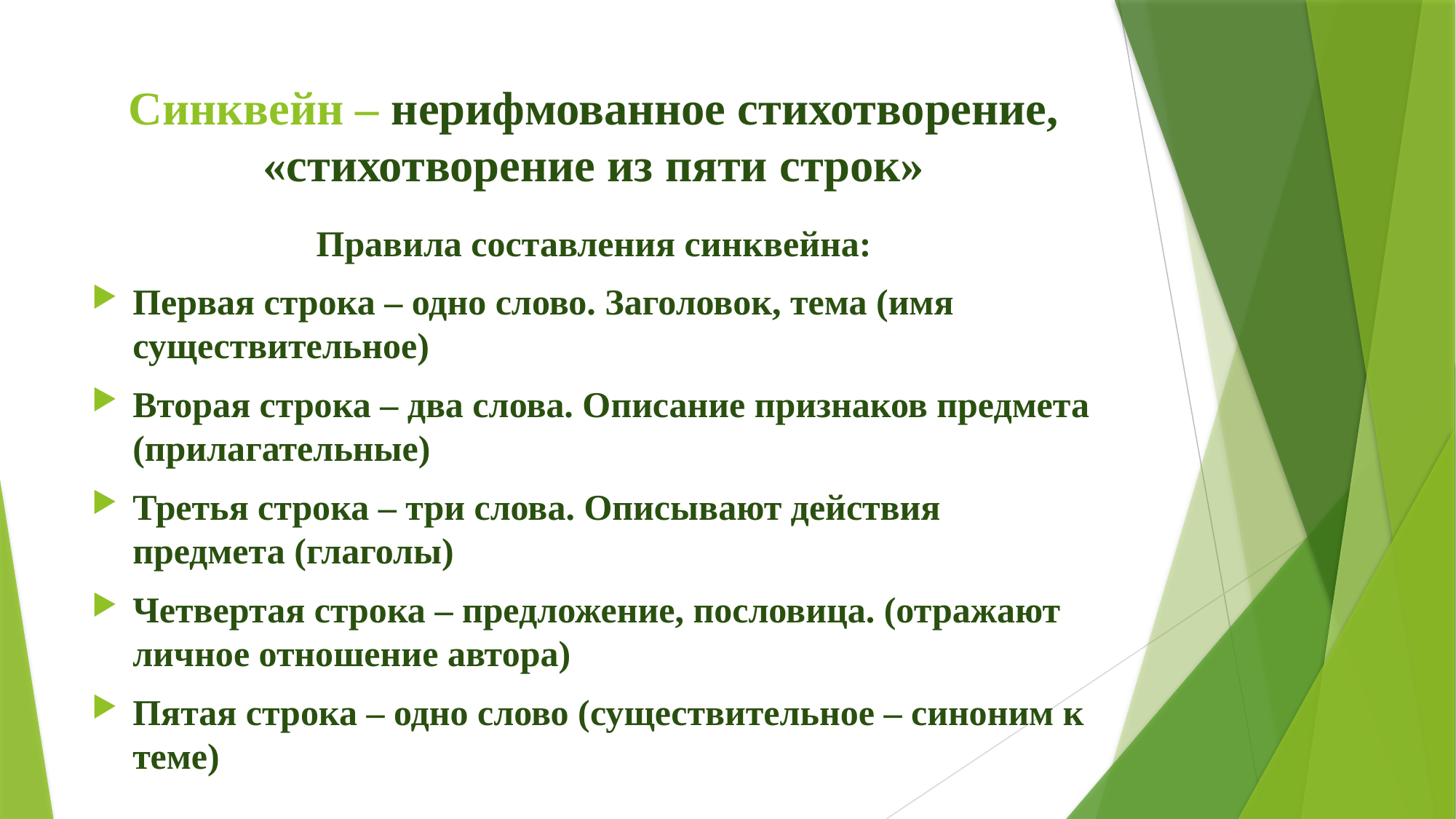

# Синквейн – нерифмованное стихотворение, «стихотворение из пяти строк»
Правила составления синквейна:
Первая строка – одно слово. Заголовок, тема (имя существительное)
Вторая строка – два слова. Описание признаков предмета (прилагательные)
Третья строка – три слова. Описывают действия предмета (глаголы)
Четвертая строка – предложение, пословица. (отражают личное отношение автора)
Пятая строка – одно слово (существительное – синоним к теме)